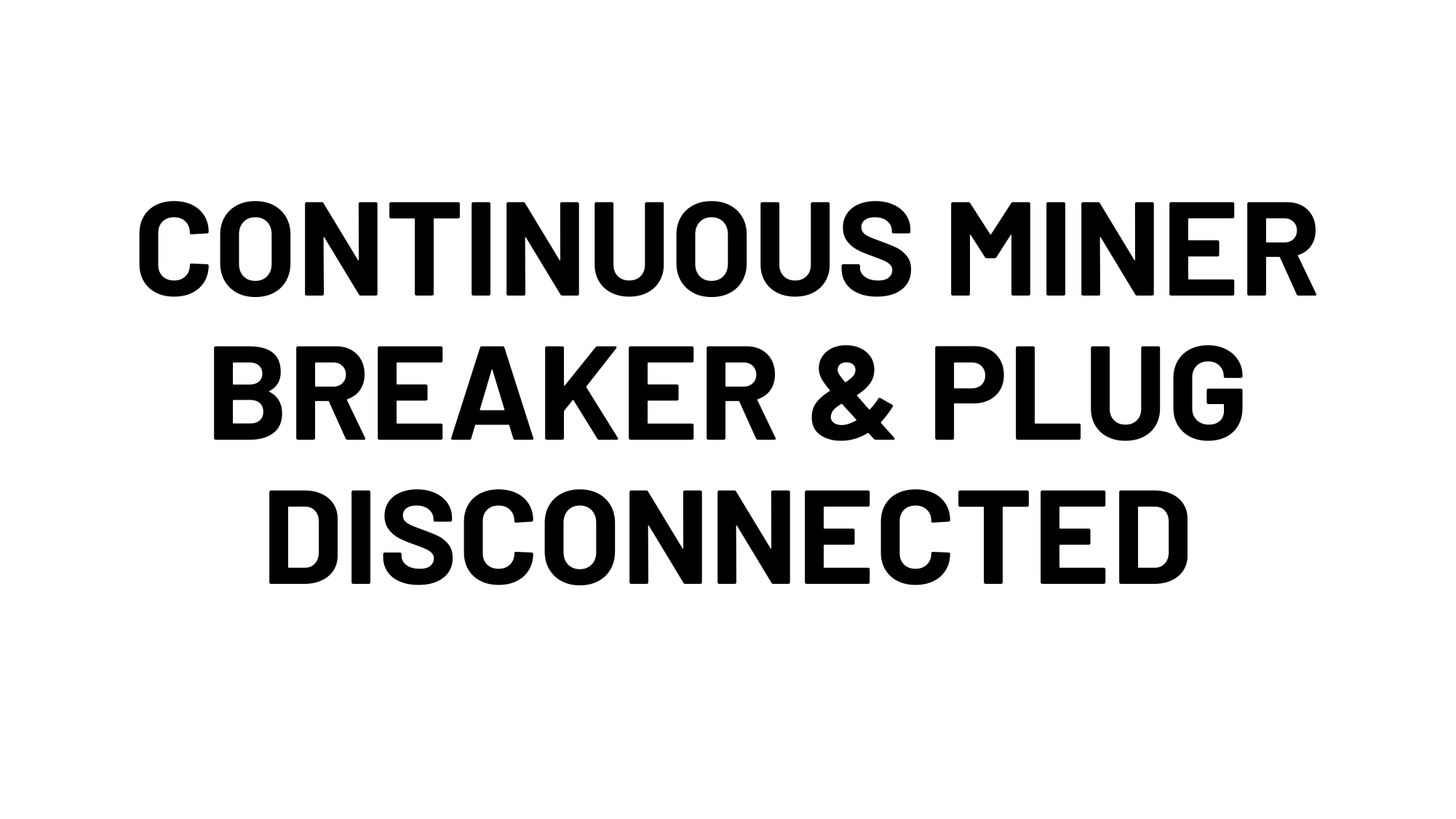

# CONTINUOUS MINER BREAKER & PLUG DISCONNECTED